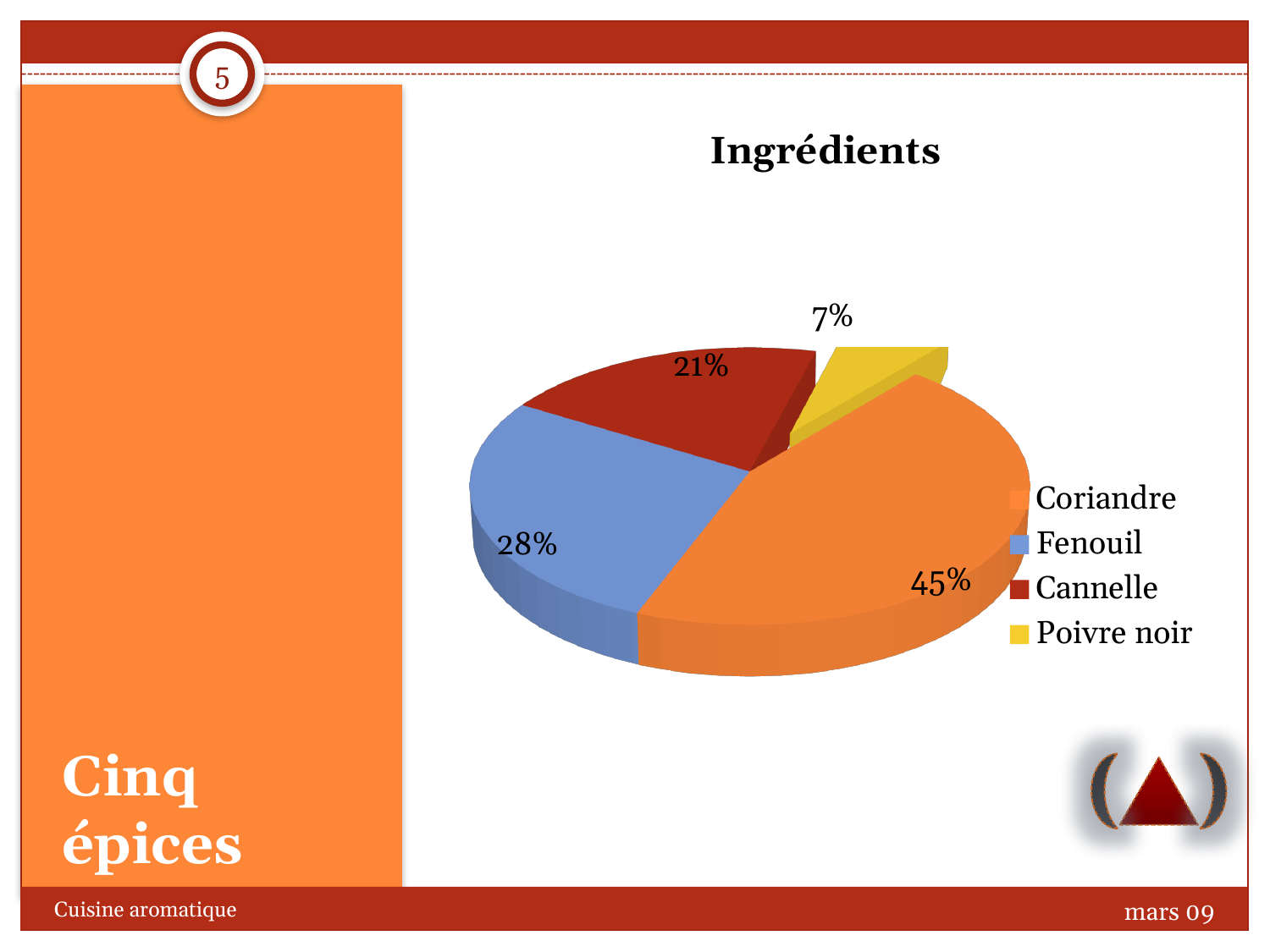

5

[unsupported chart]

# Cinq épices
mars 09
Cuisine aromatique